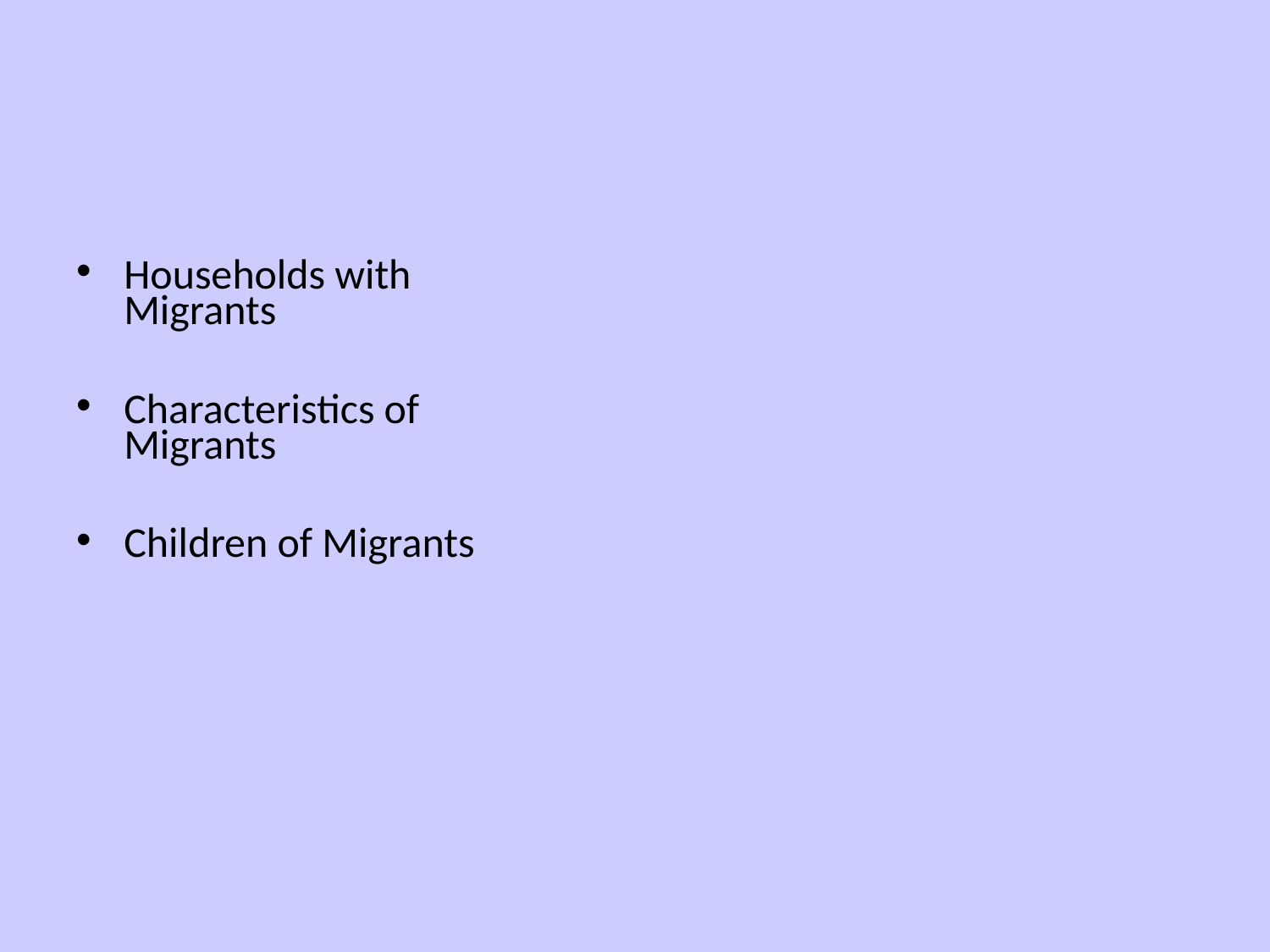

Households with Migrants
Characteristics of Migrants
Children of Migrants